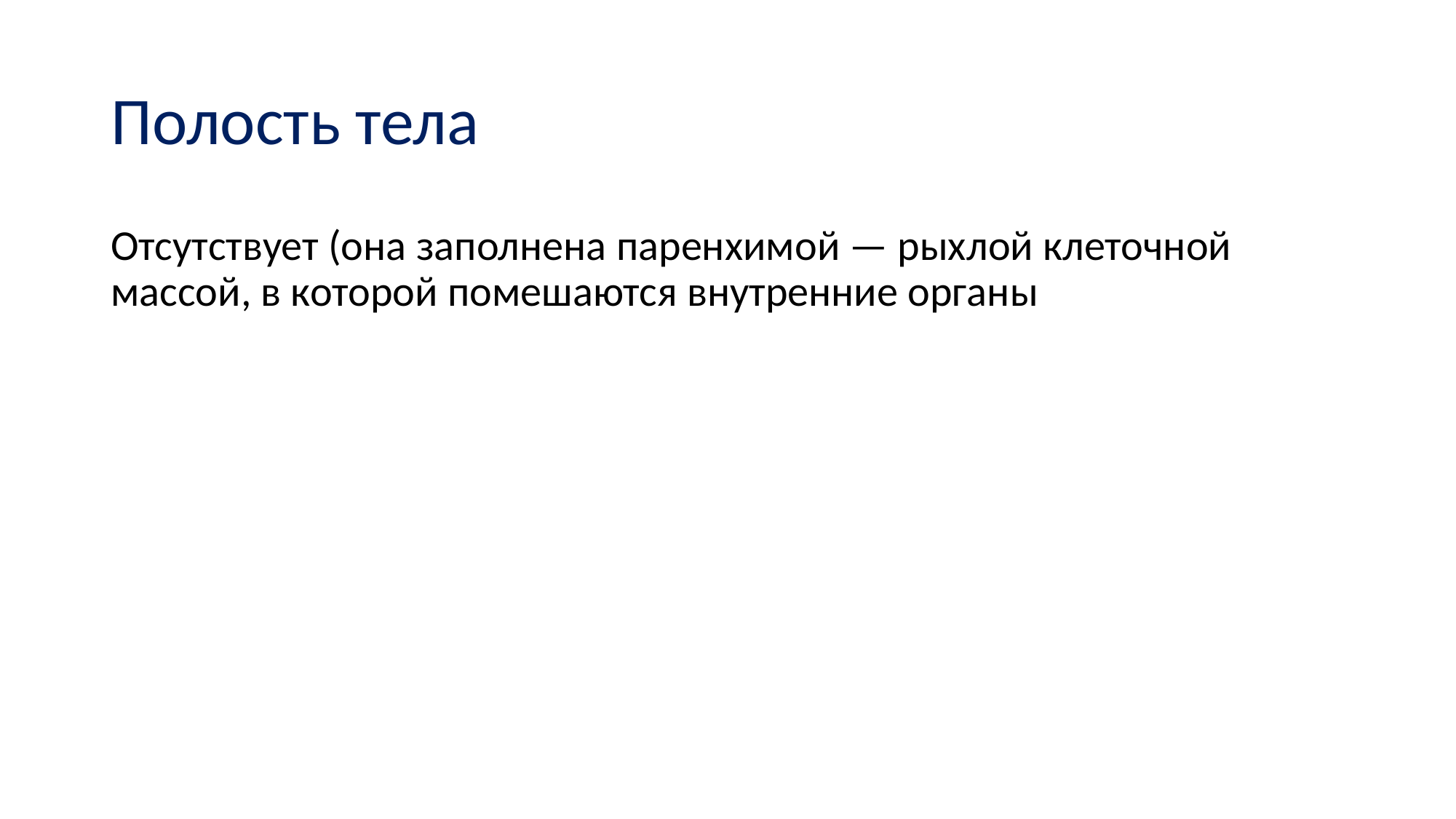

# Полость тела
Отсутствует (она заполнена паренхимой — рыхлой клеточной массой, в которой помешаются внутренние органы